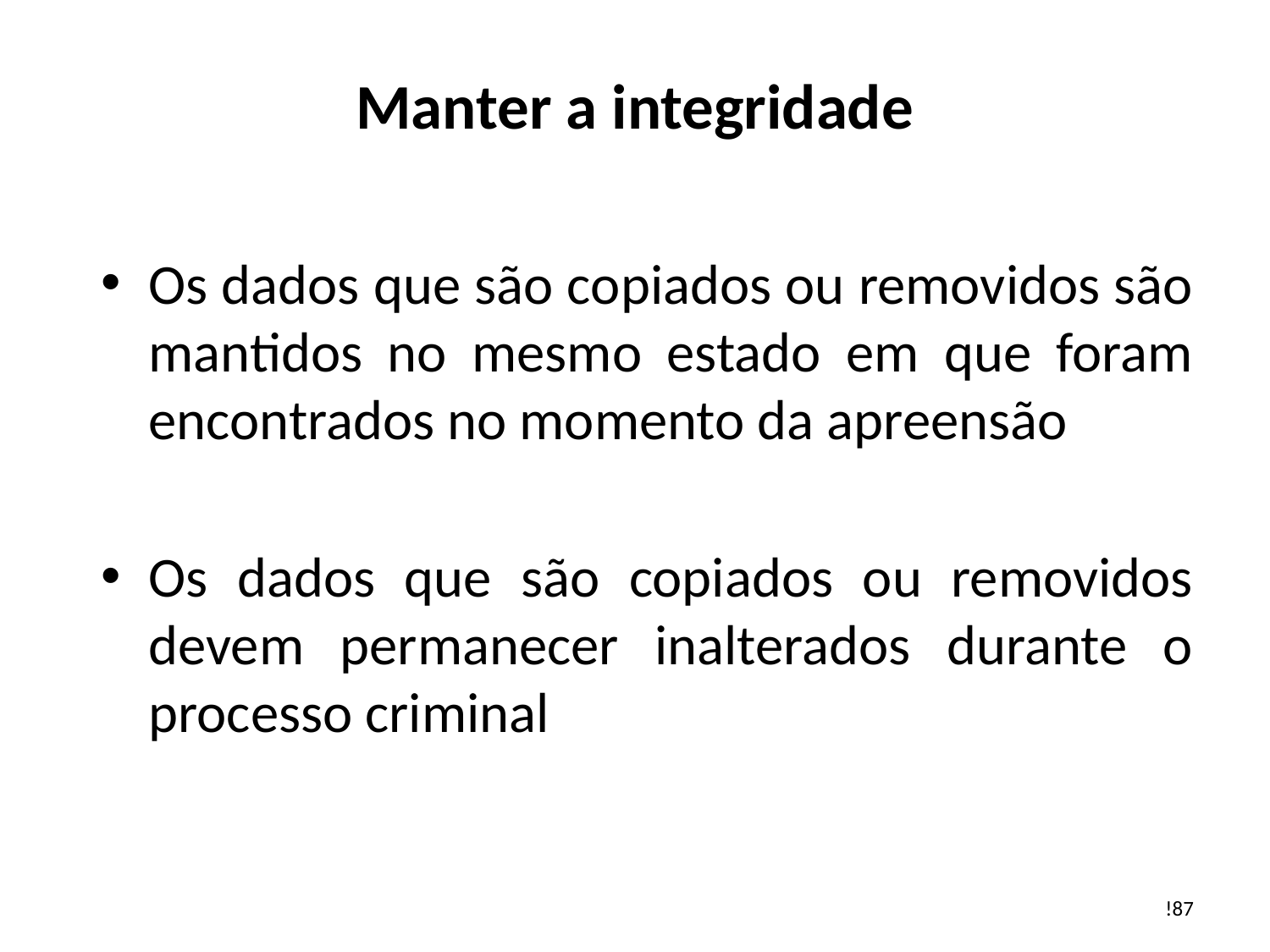

# Manter a integridade
Os dados que são copiados ou removidos são mantidos no mesmo estado em que foram encontrados no momento da apreensão

Os dados que são copiados ou removidos devem permanecer inalterados durante o processo criminal
!87